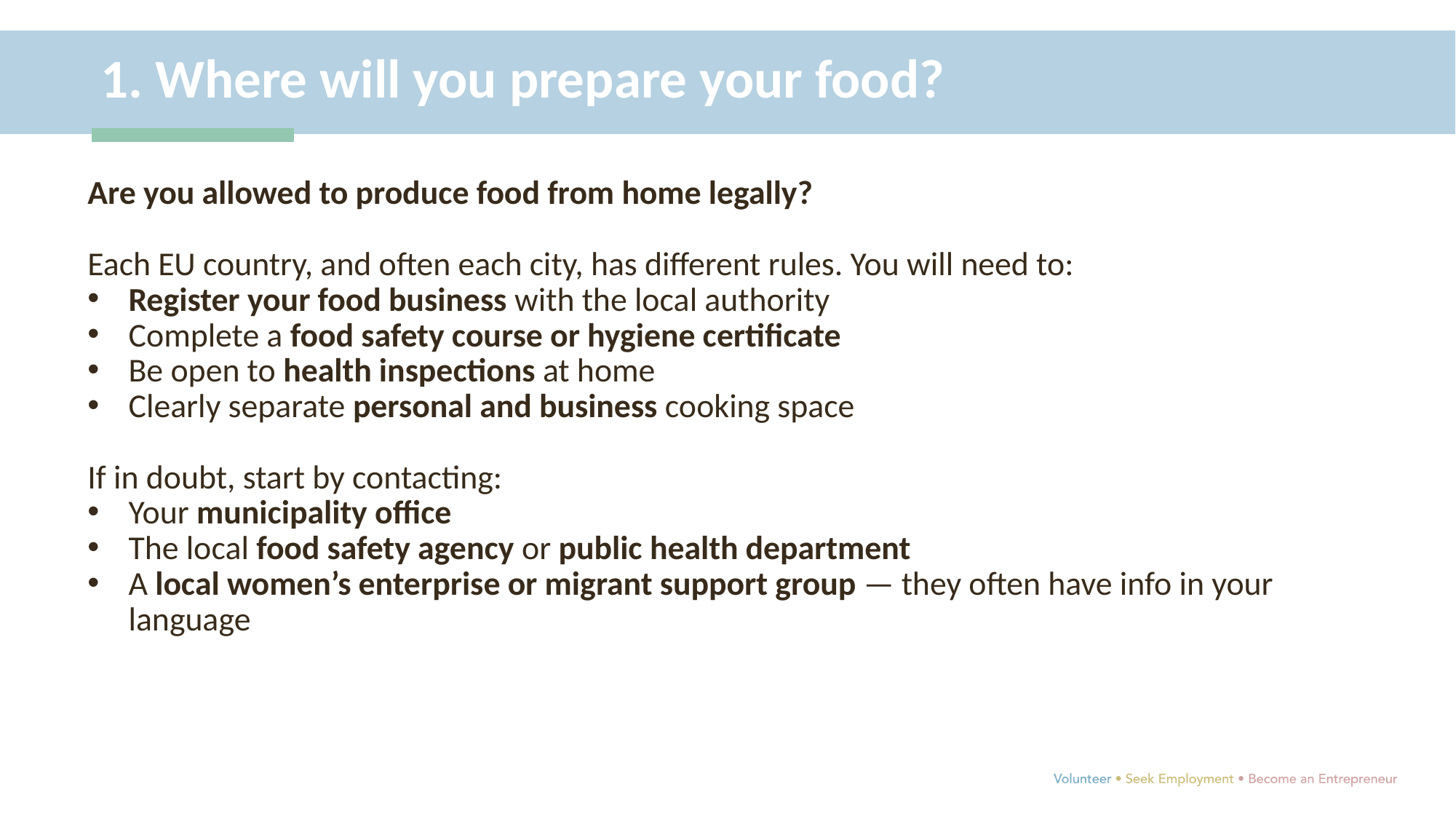

1. Where will you prepare your food?
Are you allowed to produce food from home legally?

Each EU country, and often each city, has different rules. You will need to:
Register your food business with the local authority
Complete a food safety course or hygiene certificate
Be open to health inspections at home
Clearly separate personal and business cooking space

If in doubt, start by contacting:
Your municipality office
The local food safety agency or public health department
A local women’s enterprise or migrant support group — they often have info in your language